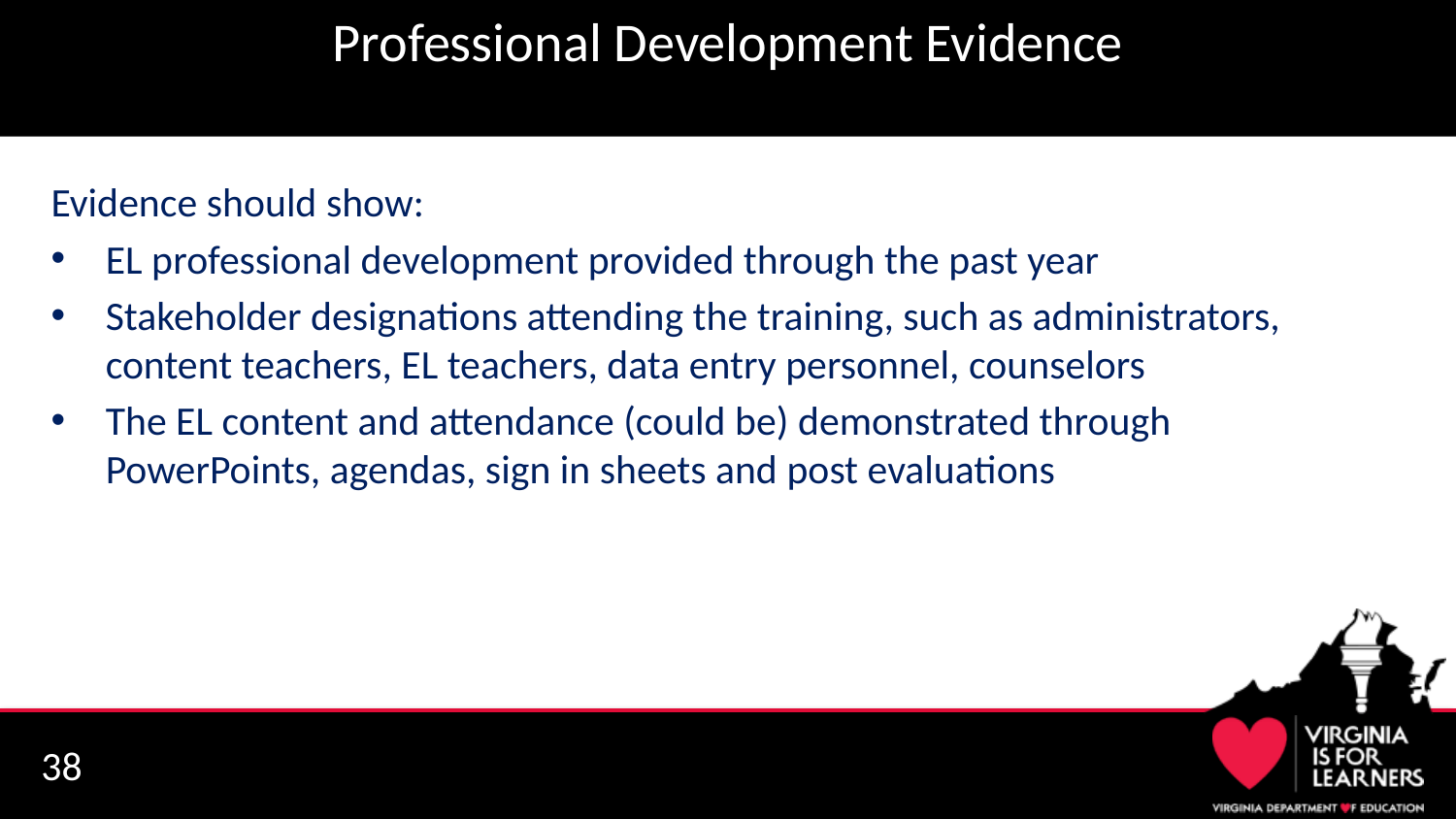

# Professional Development Evidence
Evidence should show:
EL professional development provided through the past year
Stakeholder designations attending the training, such as administrators, content teachers, EL teachers, data entry personnel, counselors
The EL content and attendance (could be) demonstrated through PowerPoints, agendas, sign in sheets and post evaluations